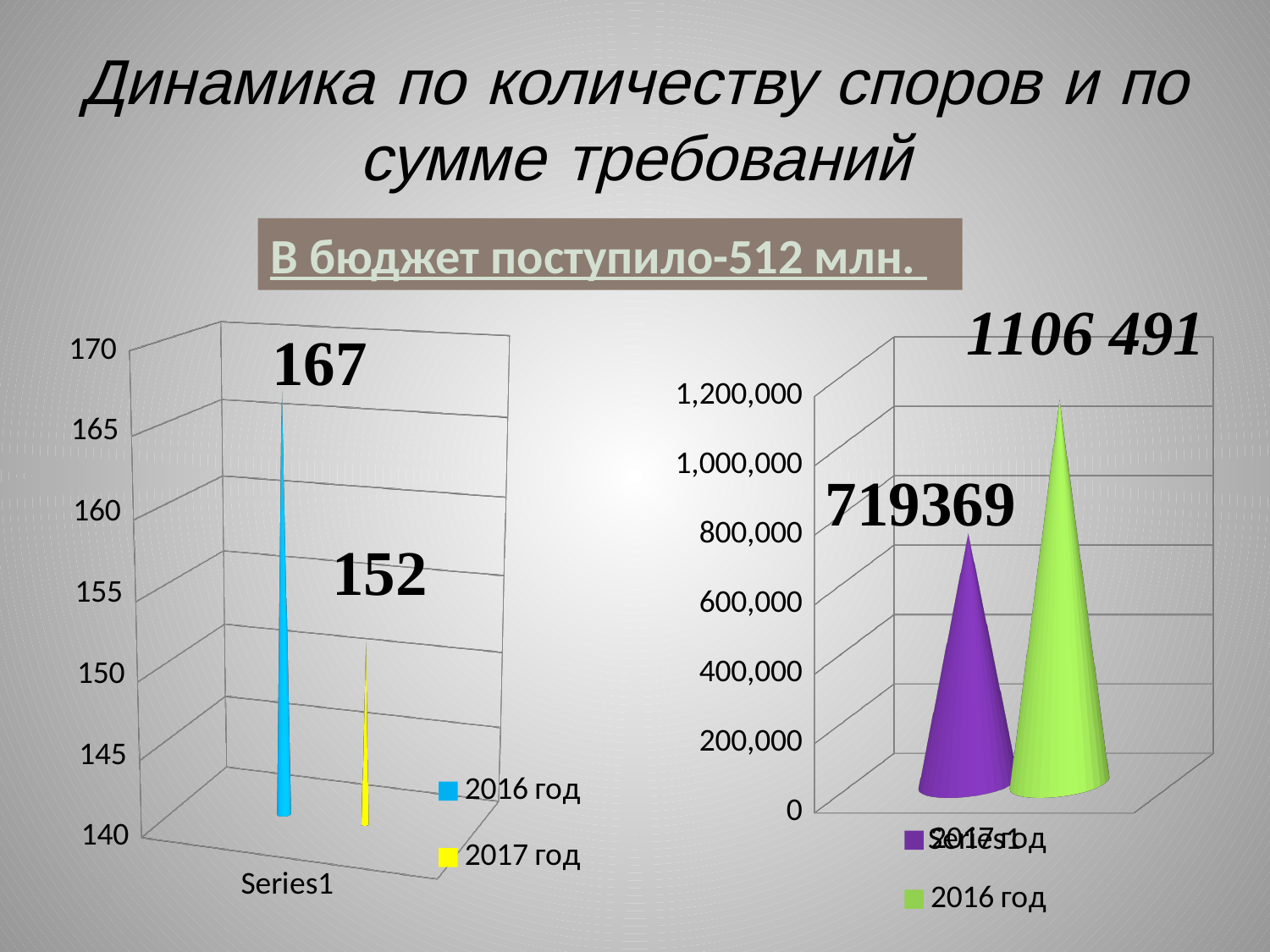

# Динамика по количеству споров и по сумме требований
В бюджет поступило-512 млн.

[unsupported chart]

[unsupported chart]